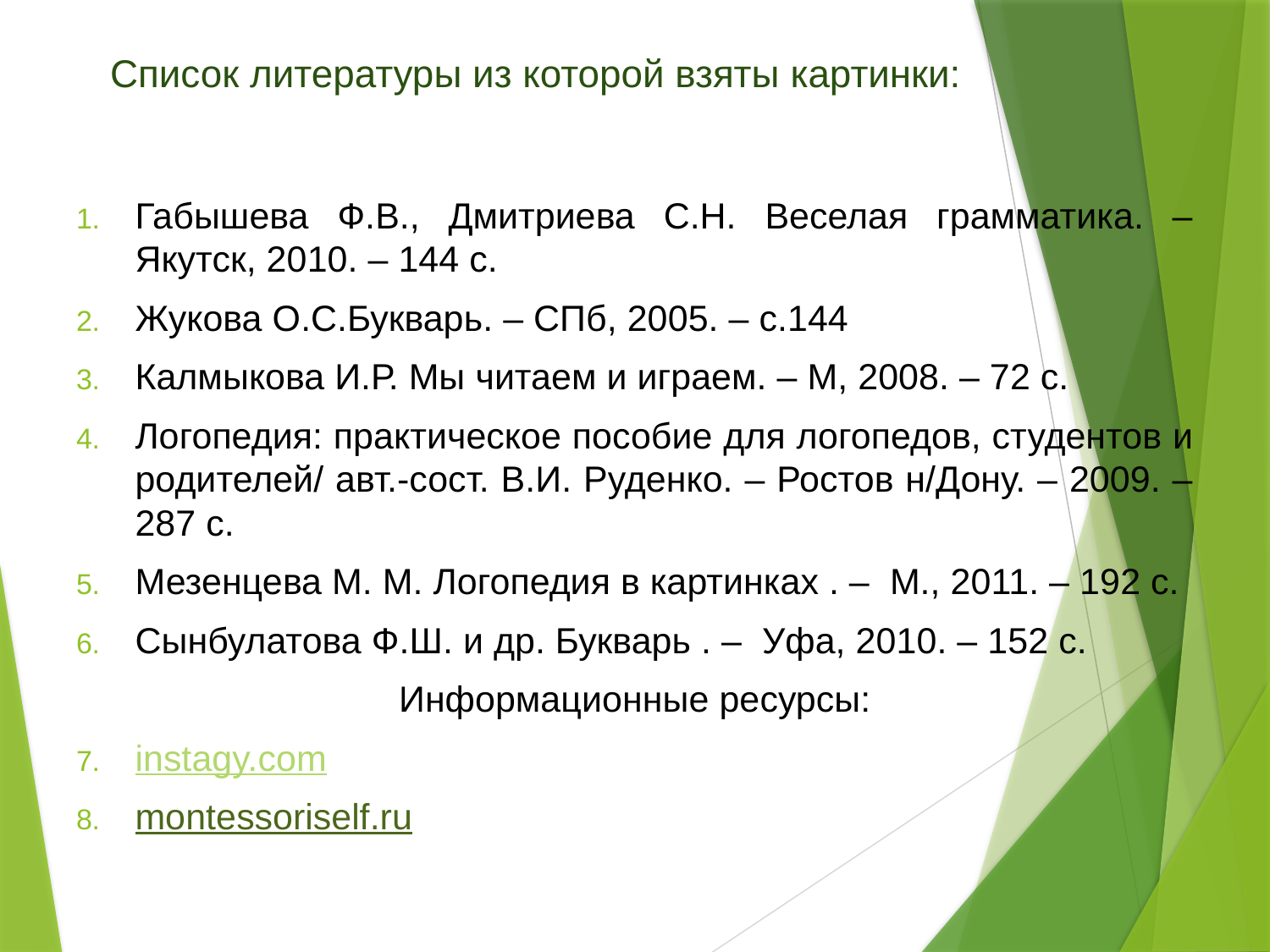

# Список литературы из которой взяты картинки:
Габышева Ф.В., Дмитриева С.Н. Веселая грамматика. – Якутск, 2010. – 144 с.
Жукова О.С.Букварь. – СПб, 2005. – с.144
Калмыкова И.Р. Мы читаем и играем. – М, 2008. – 72 с.
Логопедия: практическое пособие для логопедов, студентов и родителей/ авт.-сост. В.И. Руденко. – Ростов н/Дону. – 2009. – 287 с.
Мезенцева М. М. Логопедия в картинках . –  М., 2011. – 192 с.
Сынбулатова Ф.Ш. и др. Букварь . –  Уфа, 2010. – 152 с.
Информационные ресурсы:
instagy.com
montessoriself.ru